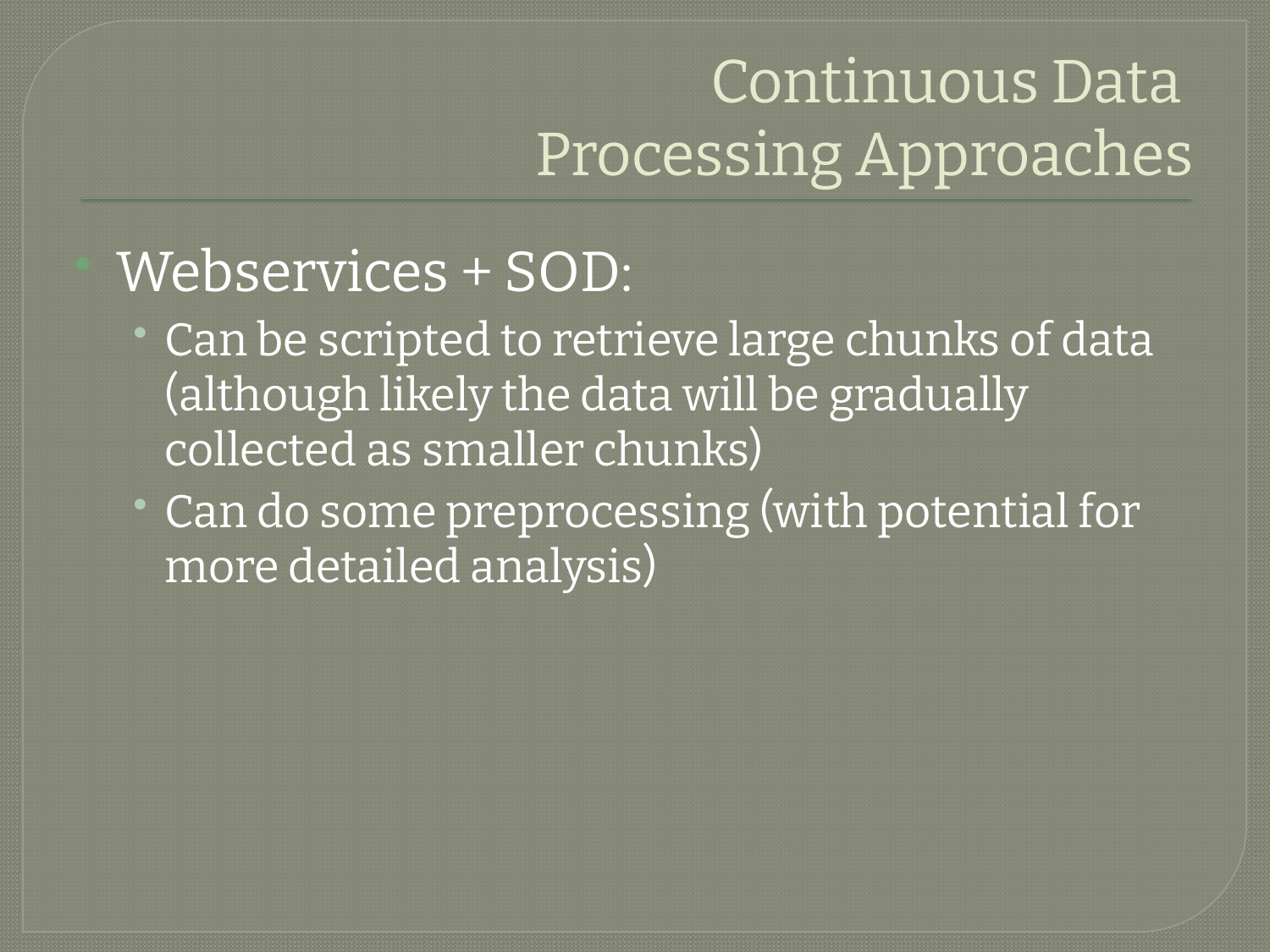

# Continuous Data Processing Approaches
Webservices + SOD:
Can be scripted to retrieve large chunks of data (although likely the data will be gradually collected as smaller chunks)
Can do some preprocessing (with potential for more detailed analysis)